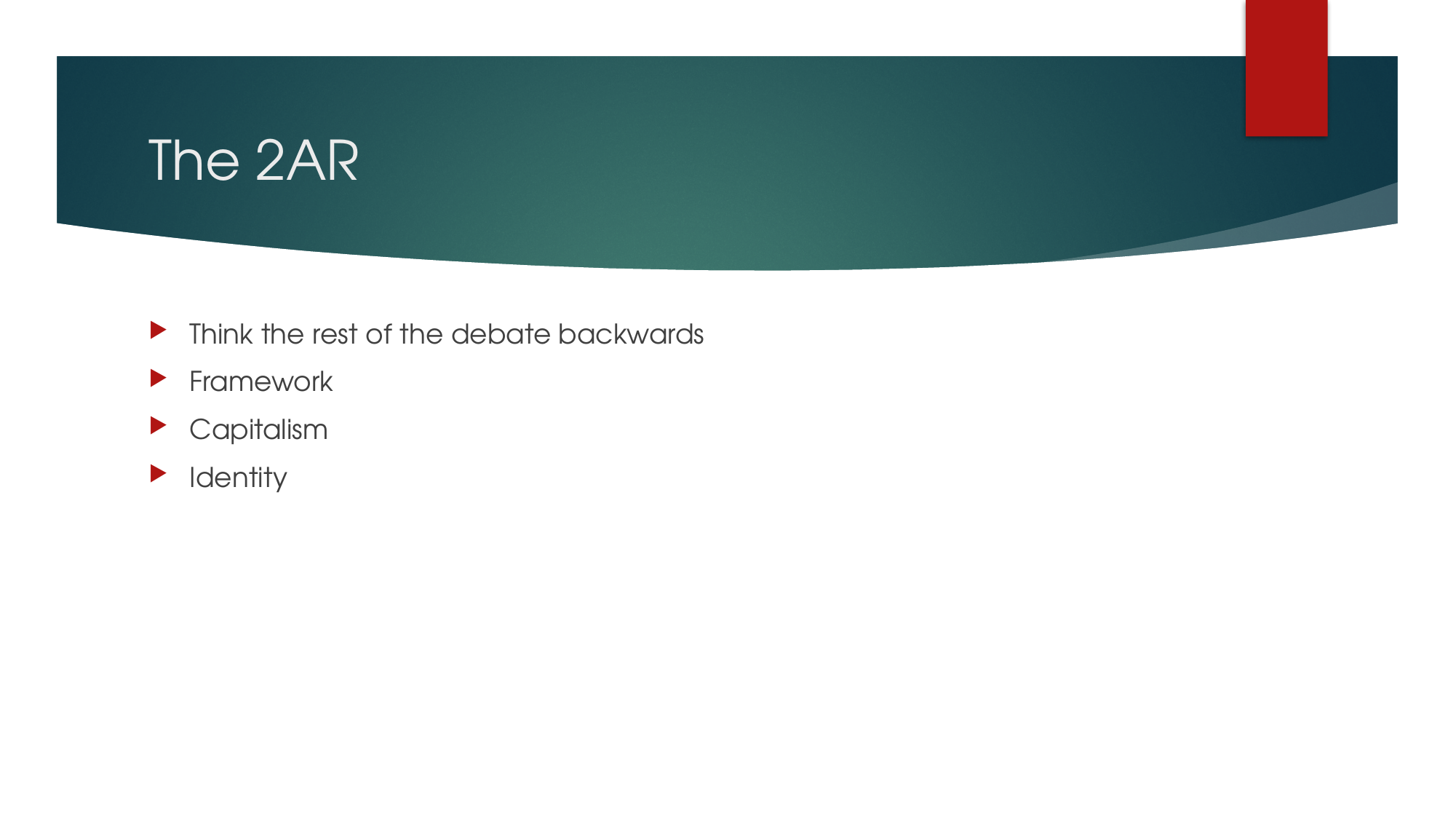

# The 2AR
Think the rest of the debate backwards
Framework
Capitalism
Identity